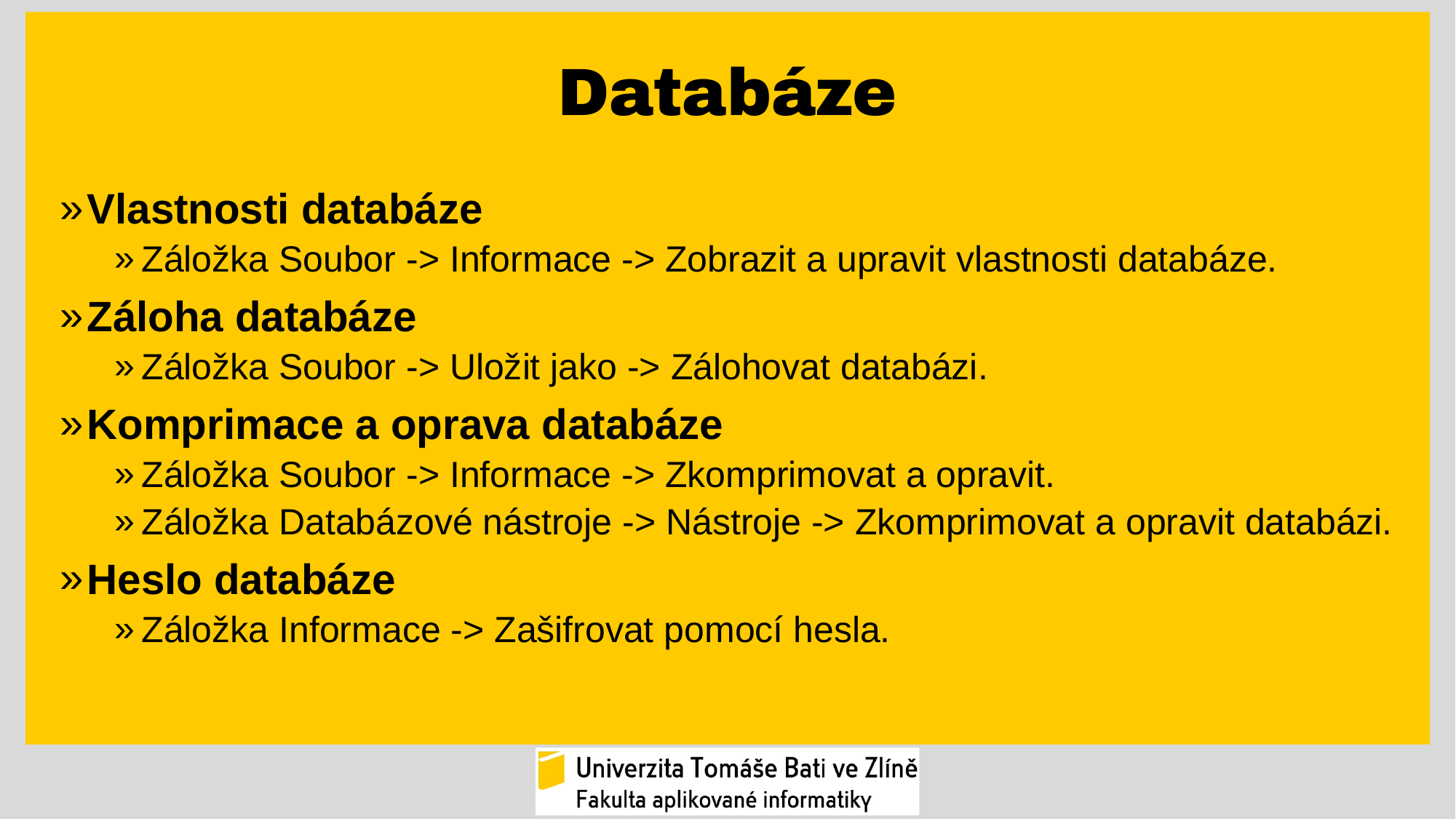

# Databáze
Vlastnosti databáze
Záložka Soubor -> Informace -> Zobrazit a upravit vlastnosti databáze.
Záloha databáze
Záložka Soubor -> Uložit jako -> Zálohovat databázi.
Komprimace a oprava databáze
Záložka Soubor -> Informace -> Zkomprimovat a opravit.
Záložka Databázové nástroje -> Nástroje -> Zkomprimovat a opravit databázi.
Heslo databáze
Záložka Informace -> Zašifrovat pomocí hesla.